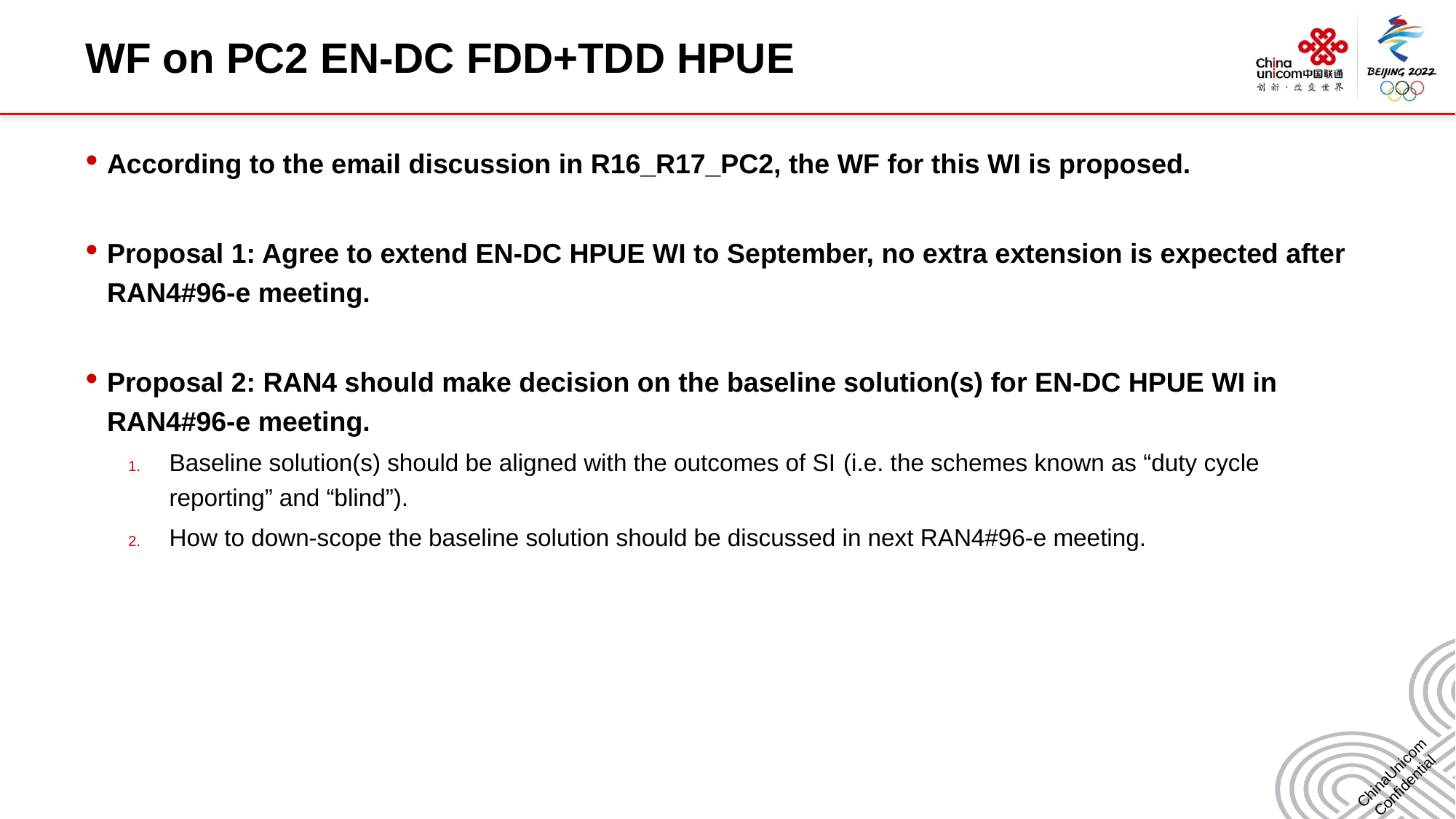

# WF on PC2 EN-DC FDD+TDD HPUE
According to the email discussion in R16_R17_PC2, the WF for this WI is proposed.

Proposal 1: Agree to extend EN-DC HPUE WI to September, no extra extension is expected after RAN4#96-e meeting.

Proposal 2: RAN4 should make decision on the baseline solution(s) for EN-DC HPUE WI in RAN4#96-e meeting.
Baseline solution(s) should be aligned with the outcomes of SI (i.e. the schemes known as “duty cycle reporting” and “blind”).
How to down-scope the baseline solution should be discussed in next RAN4#96-e meeting.